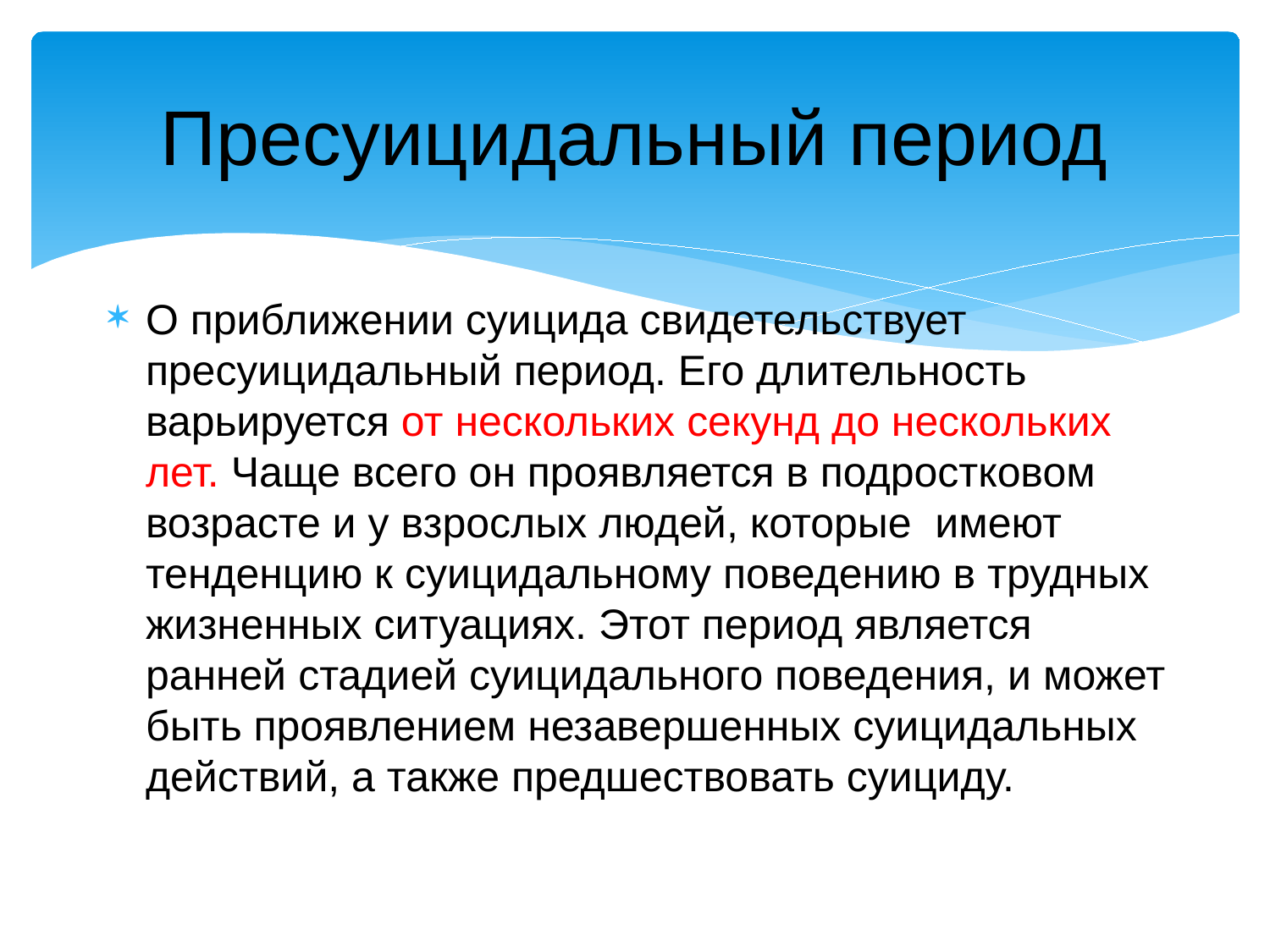

# Пресуицидальный период
О приближении суицида свидетельствует пресуицидальный период. Его длительность варьируется от нескольких секунд до нескольких лет. Чаще всего он проявляется в подростковом возрасте и у взрослых людей, которые  имеют тенденцию к суицидальному поведению в трудных жизненных ситуациях. Этот период является ранней стадией суицидального поведения, и может быть проявлением незавершенных суицидальных действий, а также предшествовать суициду.